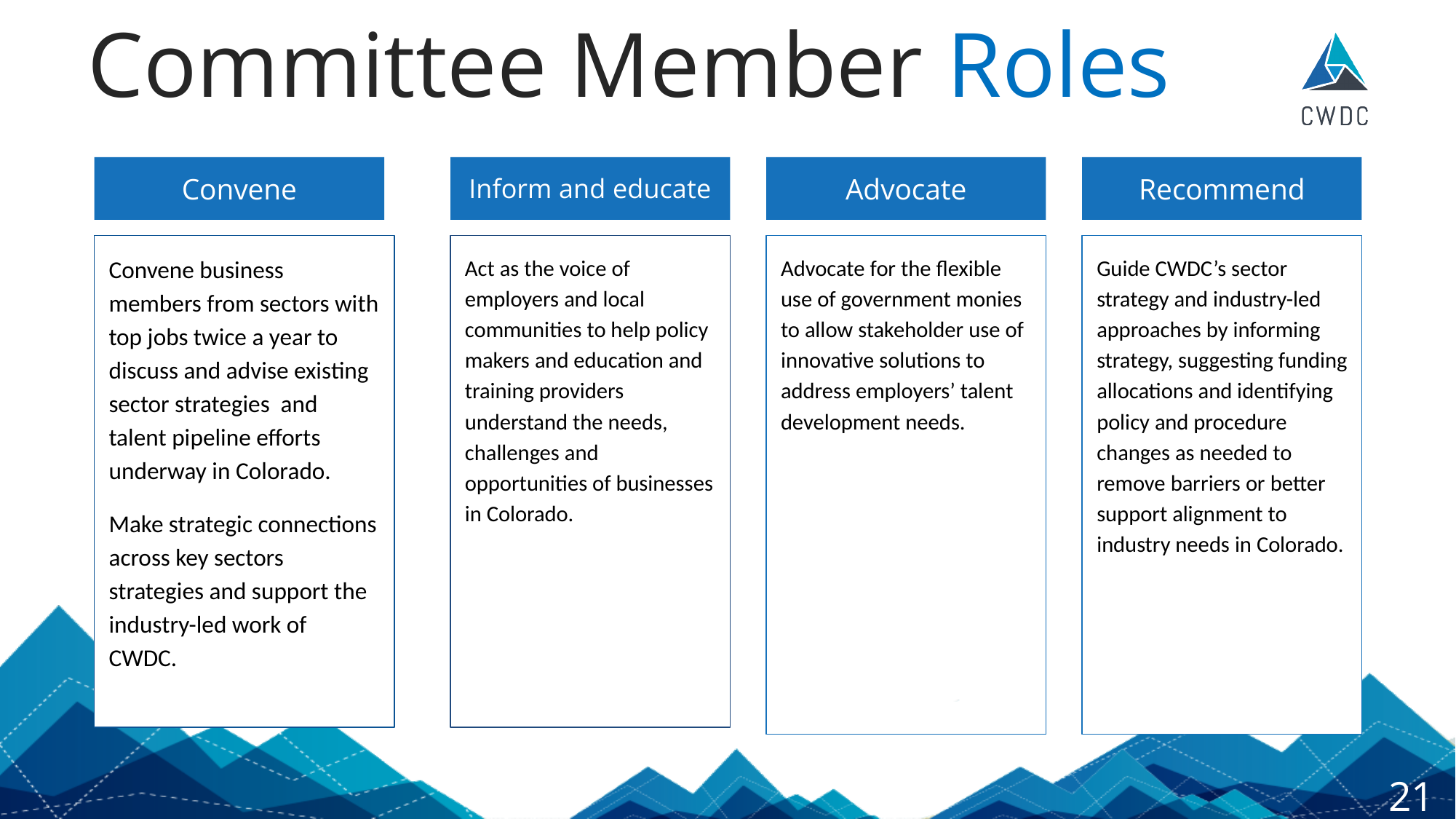

# Committee Member Roles
Inform and Educate

Convene

Inform and educate
Advocate
Recommend
Convene business members from sectors with top jobs twice a year to discuss and advise existing sector strategies  and talent pipeline efforts underway in Colorado.
Make strategic connections across key sectors strategies and support the industry-led work of CWDC.
Act as the voice of employers and local communities to help policy makers and education and training providers understand the needs, challenges and opportunities of businesses in Colorado.

Advocate for the flexible use of government monies to allow stakeholder use of innovative solutions to address employers’ talent development needs.

Guide CWDC’s sector strategy and industry-led approaches by informing strategy, suggesting funding allocations and identifying policy and procedure changes as needed to remove barriers or better support alignment to industry needs in Colorado.
21